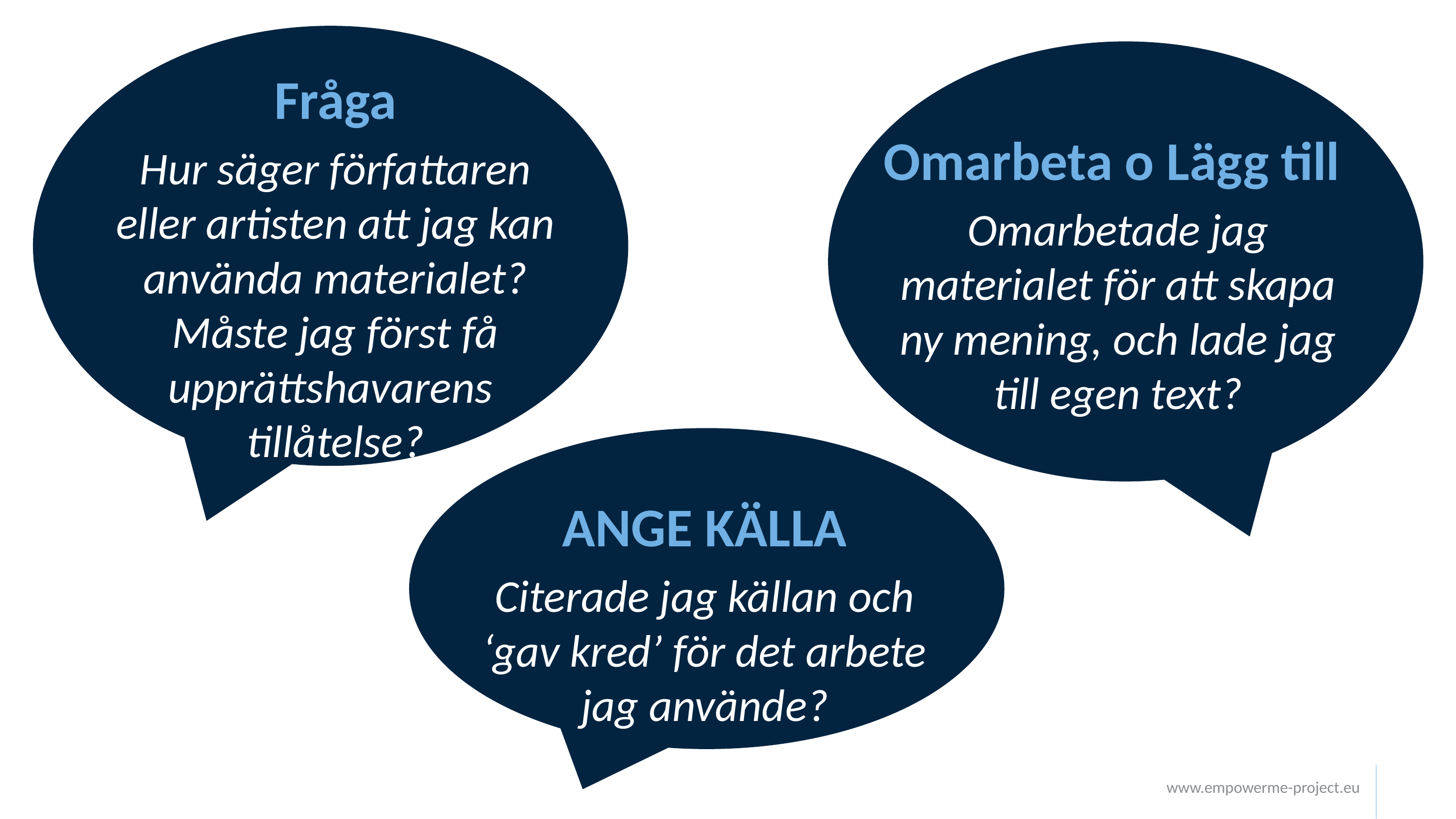

Fråga
Hur säger författaren eller artisten att jag kan använda materialet? Måste jag först få upprättshavarens  tillåtelse?
Omarbeta o Lägg till
Omarbetade jag materialet för att skapa ny mening, och lade jag till egen text?

ANGE KÄLLA
Citerade jag källan och ‘gav kred’ för det arbete jag använde?
www.empowerme-project.eu